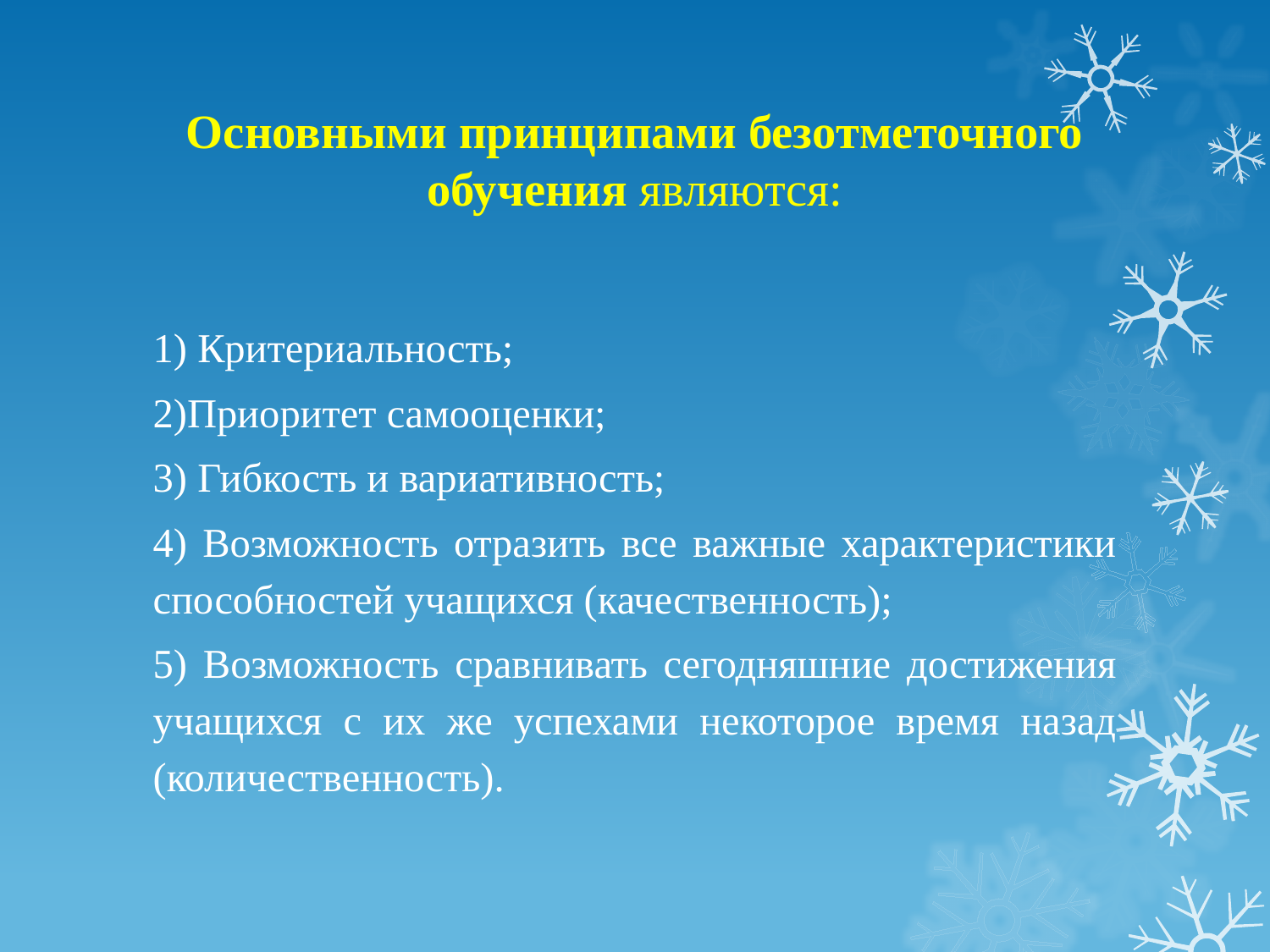

# Основными принципами безотметочного обучения являются:

1) Критериальность;
2)Приоритет самооценки;
3) Гибкость и вариативность;
4) Возможность отразить все важные характеристики способностей учащихся (качественность);
5) Возможность сравнивать сегодняшние достижения учащихся с их же успехами некоторое время назад (количественность).